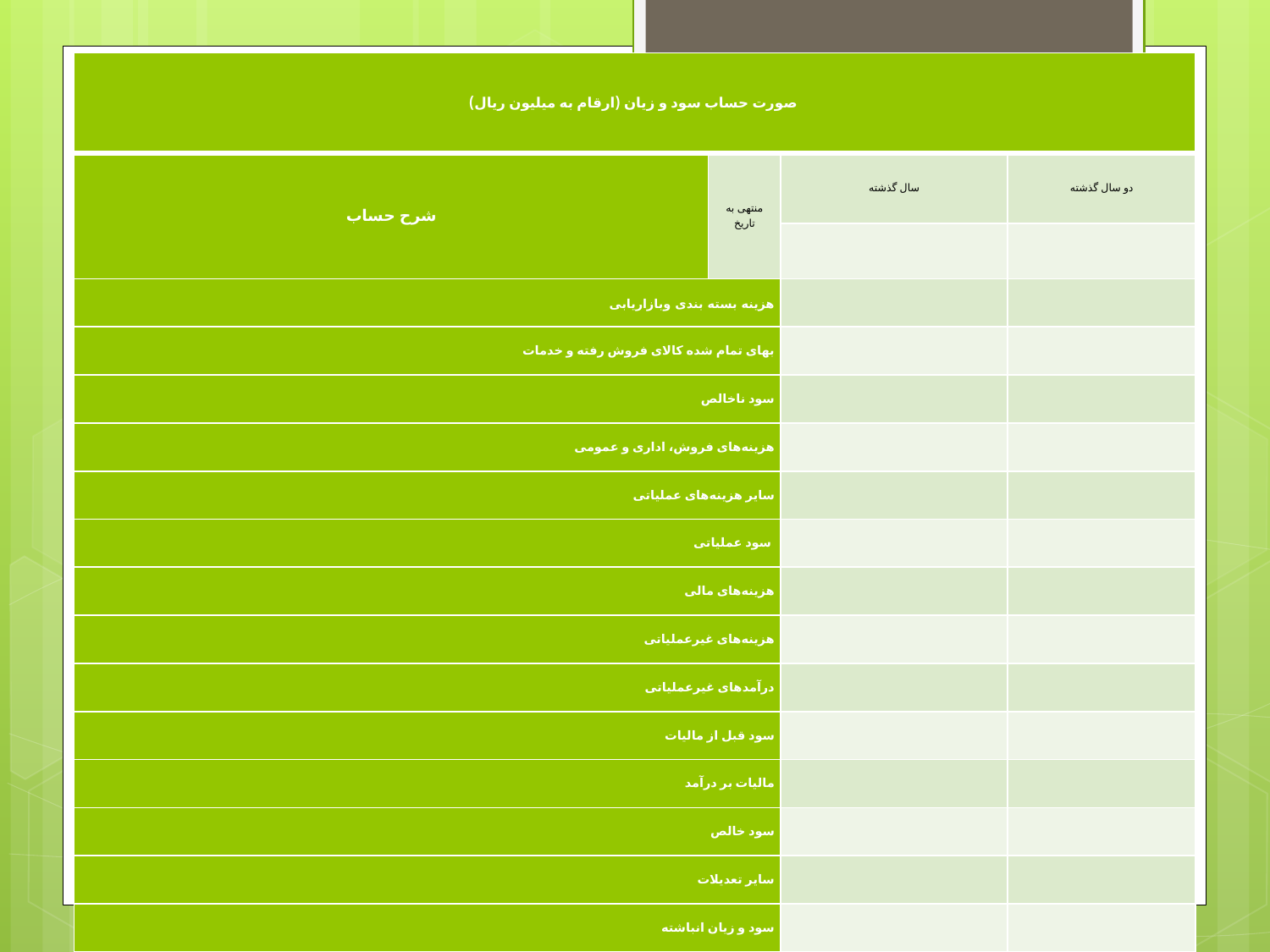

| صورت حساب سود و زیان (ارقام به میلیون ریال) |  |  |  |
| --- | --- | --- | --- |
| شرح حساب | منتهی به تاریخ | سال گذشته | دو سال گذشته |
|  |  |  |  |
| هزینه بسته بندی وبازاریابی |  |  |  |
| بهای تمام شده کالای فروش رفته و خدمات |  |  |  |
| سود ناخالص |  |  |  |
| هزینه‌های فروش، اداری و عمومی |  |  |  |
| سایر هزینه‌های عملیاتی |  |  |  |
| سود عملیاتی |  |  |  |
| هزینه‌های مالی |  |  |  |
| هزینه‌های غیرعملیاتی |  |  |  |
| درآمدهای غیرعملیاتی |  |  |  |
| سود قبل از مالیات |  |  |  |
| مالیات بر درآمد |  |  |  |
| سود خالص |  |  |  |
| سایر تعدیلات |  |  |  |
| سود و زیان انباشته |  |  |  |